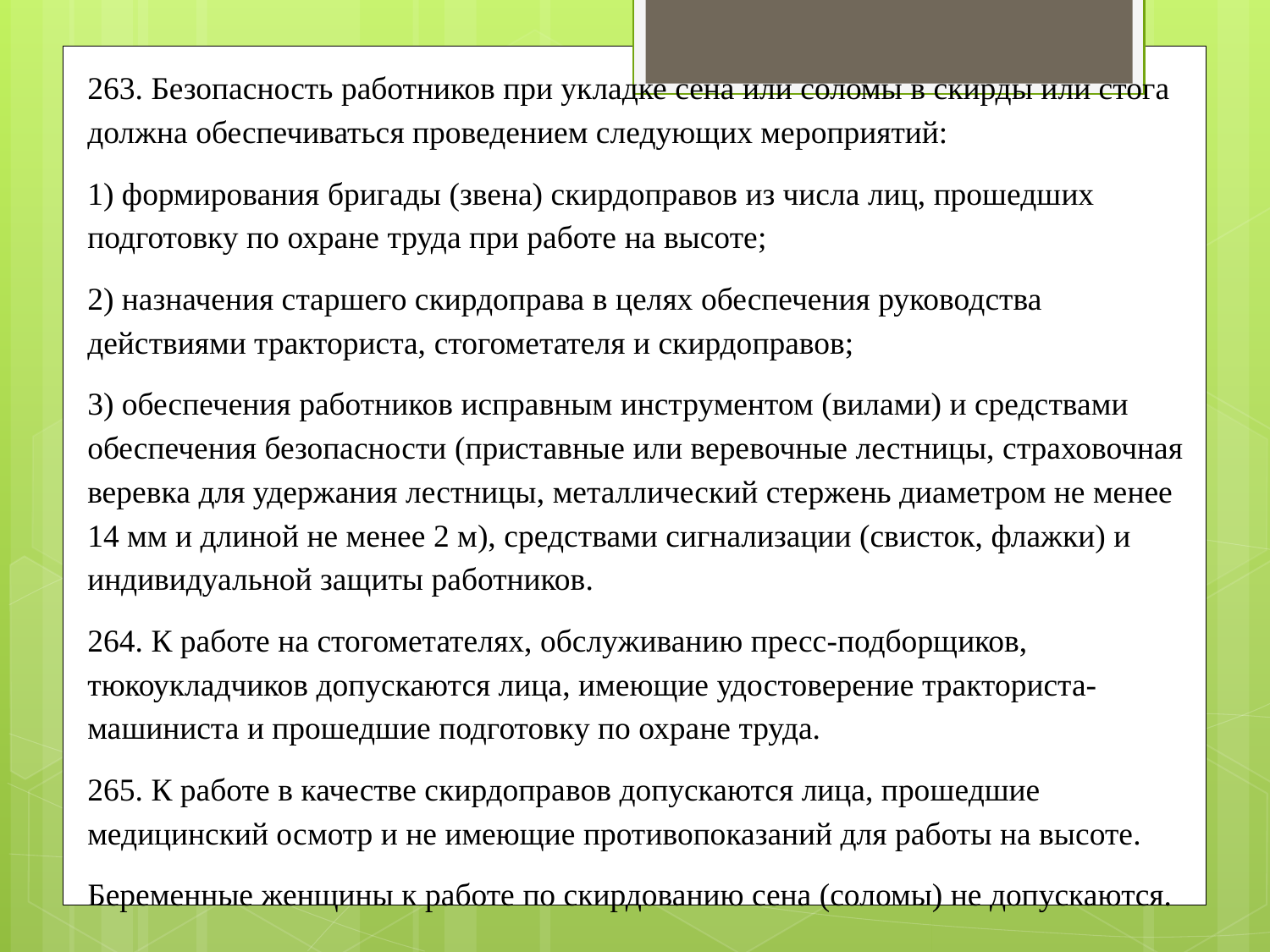

263. Безопасность работников при укладке сена или соломы в скирды или стога должна обеспечиваться проведением следующих мероприятий:
1) формирования бригады (звена) скирдоправов из числа лиц, прошедших подготовку по охране труда при работе на высоте;
2) назначения старшего скирдоправа в целях обеспечения руководства действиями тракториста, стогометателя и скирдоправов;
3) обеспечения работников исправным инструментом (вилами) и средствами обеспечения безопасности (приставные или веревочные лестницы, страховочная веревка для удержания лестницы, металлический стержень диаметром не менее 14 мм и длиной не менее 2 м), средствами сигнализации (свисток, флажки) и индивидуальной защиты работников.
264. К работе на стогометателях, обслуживанию пресс-подборщиков, тюкоукладчиков допускаются лица, имеющие удостоверение тракториста-машиниста и прошедшие подготовку по охране труда.
265. К работе в качестве скирдоправов допускаются лица, прошедшие медицинский осмотр и не имеющие противопоказаний для работы на высоте.
Беременные женщины к работе по скирдованию сена (соломы) не допускаются.